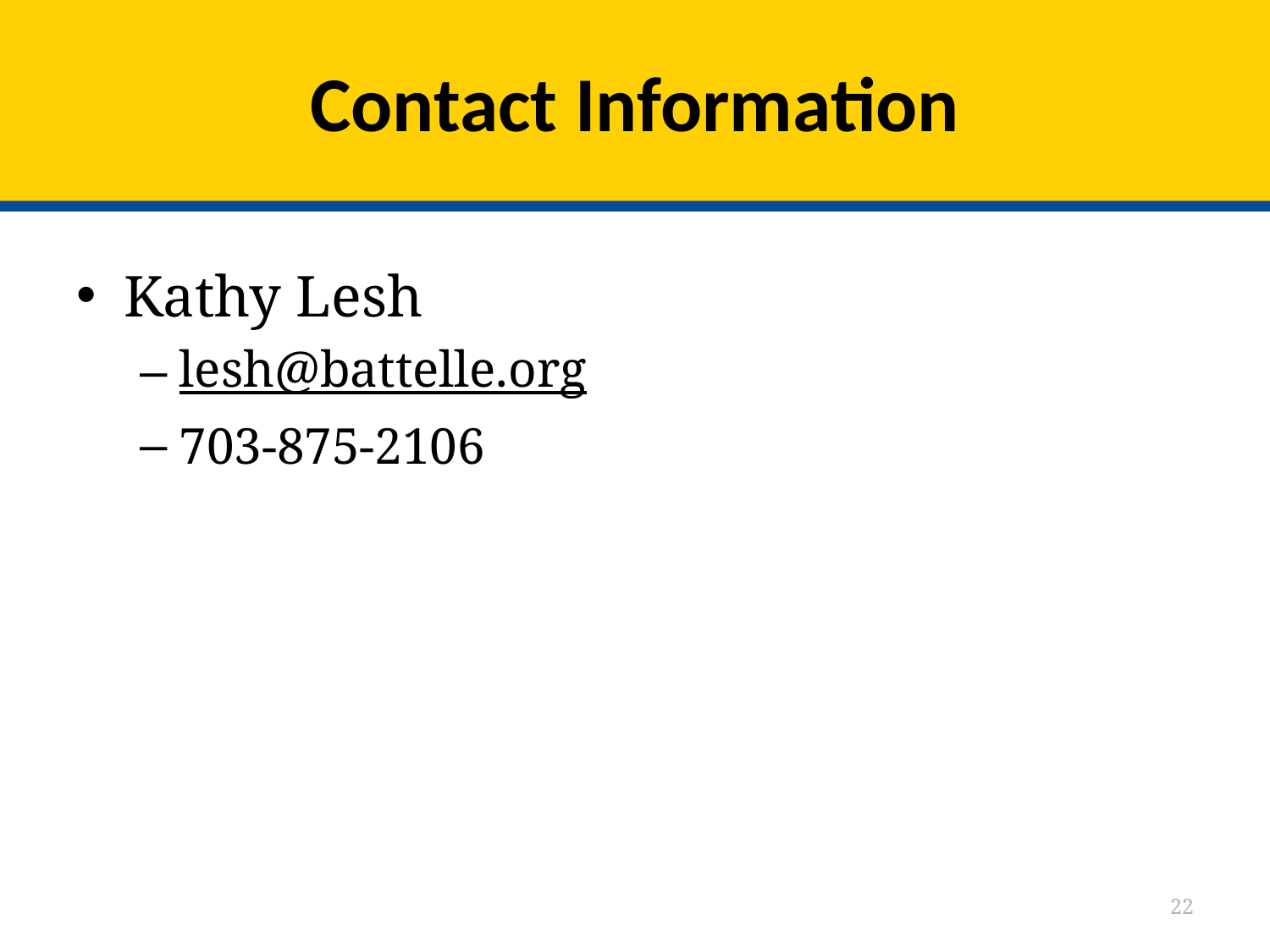

# Contact Information
Kathy Lesh
lesh@battelle.org
703-875-2106

22